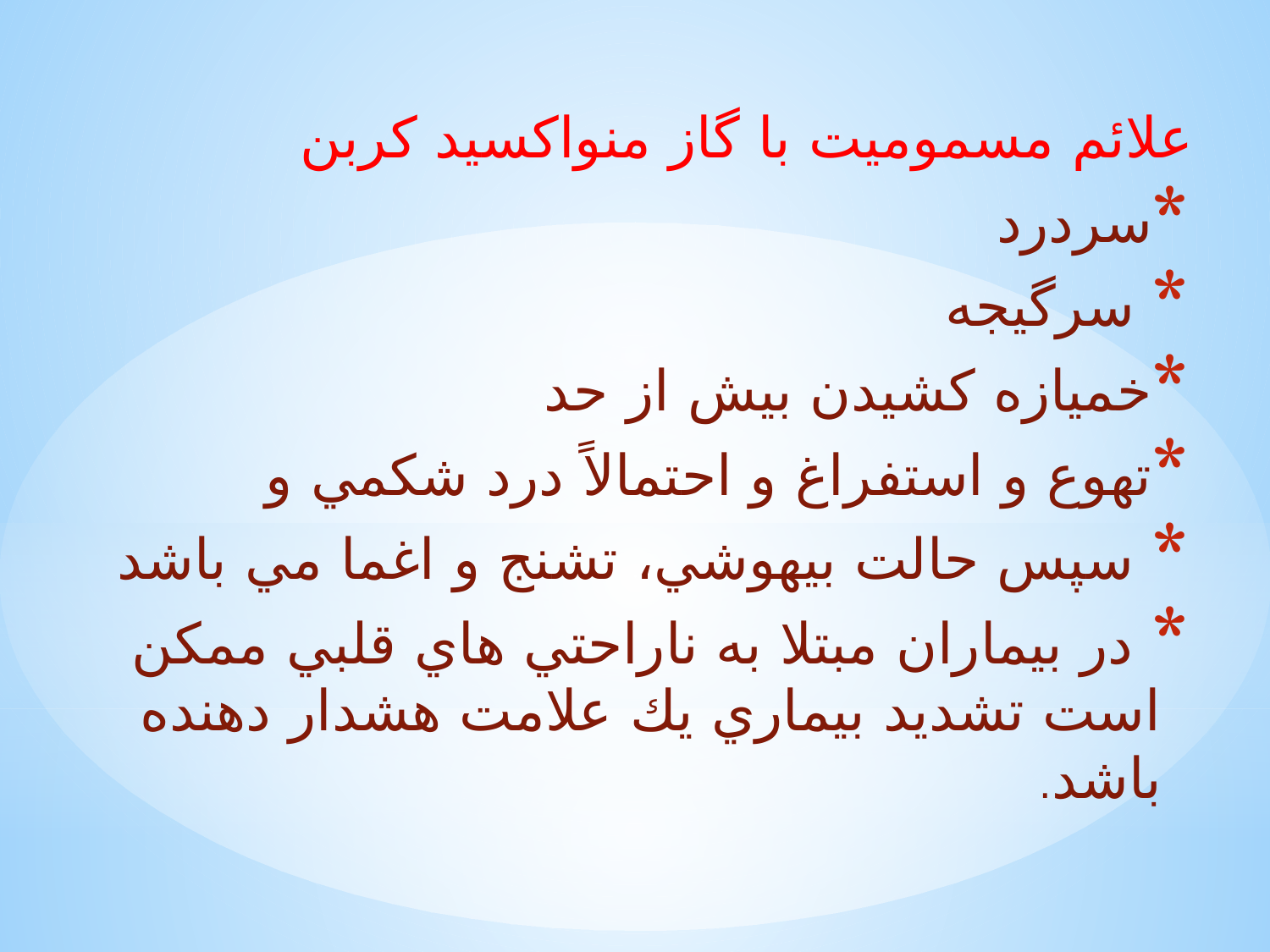

علائم مسمومیت با گاز منواکسید کربن
سردرد
 سرگيجه
خميازه كشيدن بيش از حد
تهوع و استفراغ و احتمالاً درد شكمي و
 سپس حالت بيهوشي، تشنج و اغما مي باشد
 در بيماران مبتلا به ناراحتي هاي قلبي ممكن است تشديد بيماري يك علامت هشدار دهنده باشد.